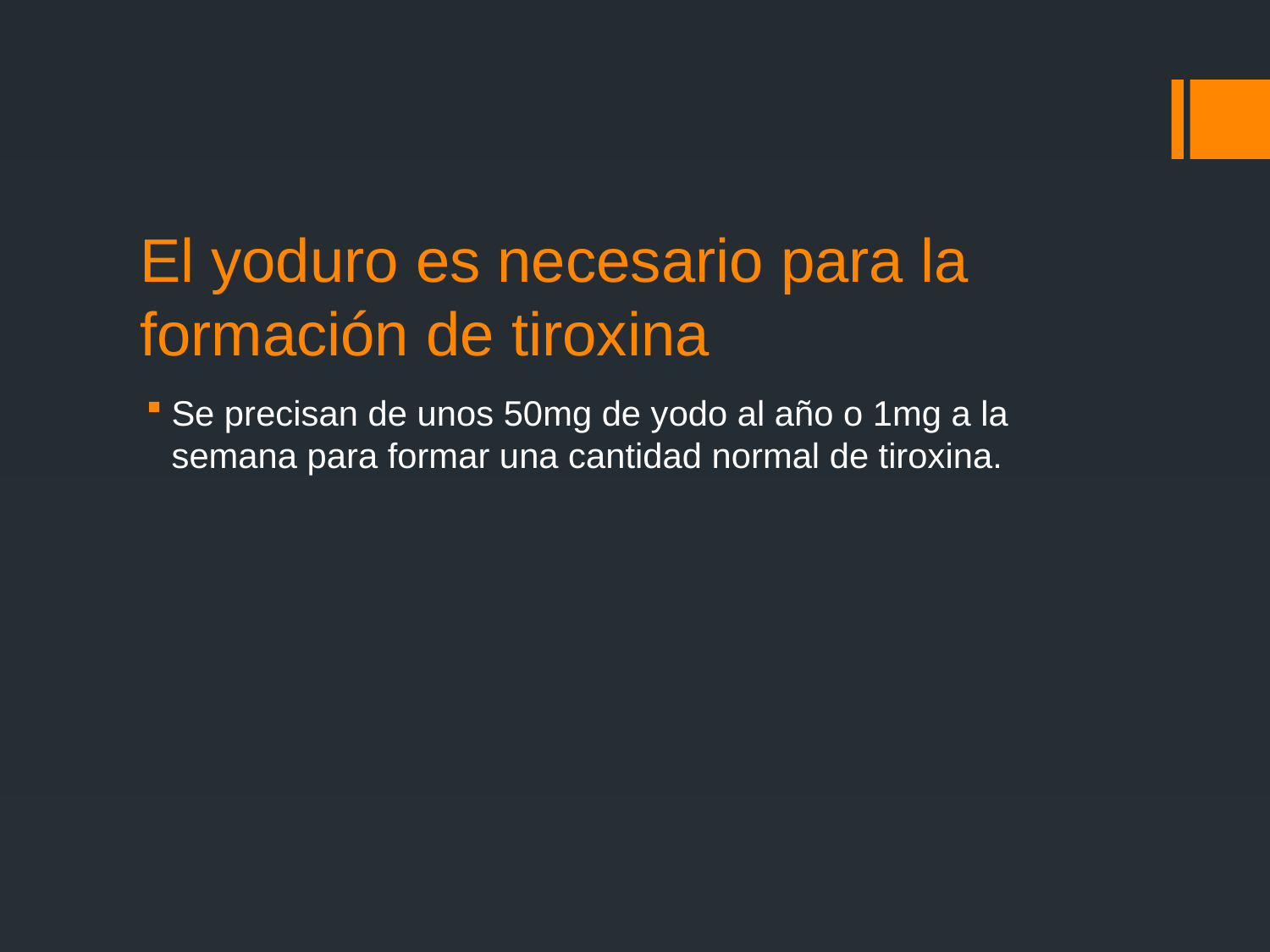

# El yoduro es necesario para la formación de tiroxina
Se precisan de unos 50mg de yodo al año o 1mg a la semana para formar una cantidad normal de tiroxina.